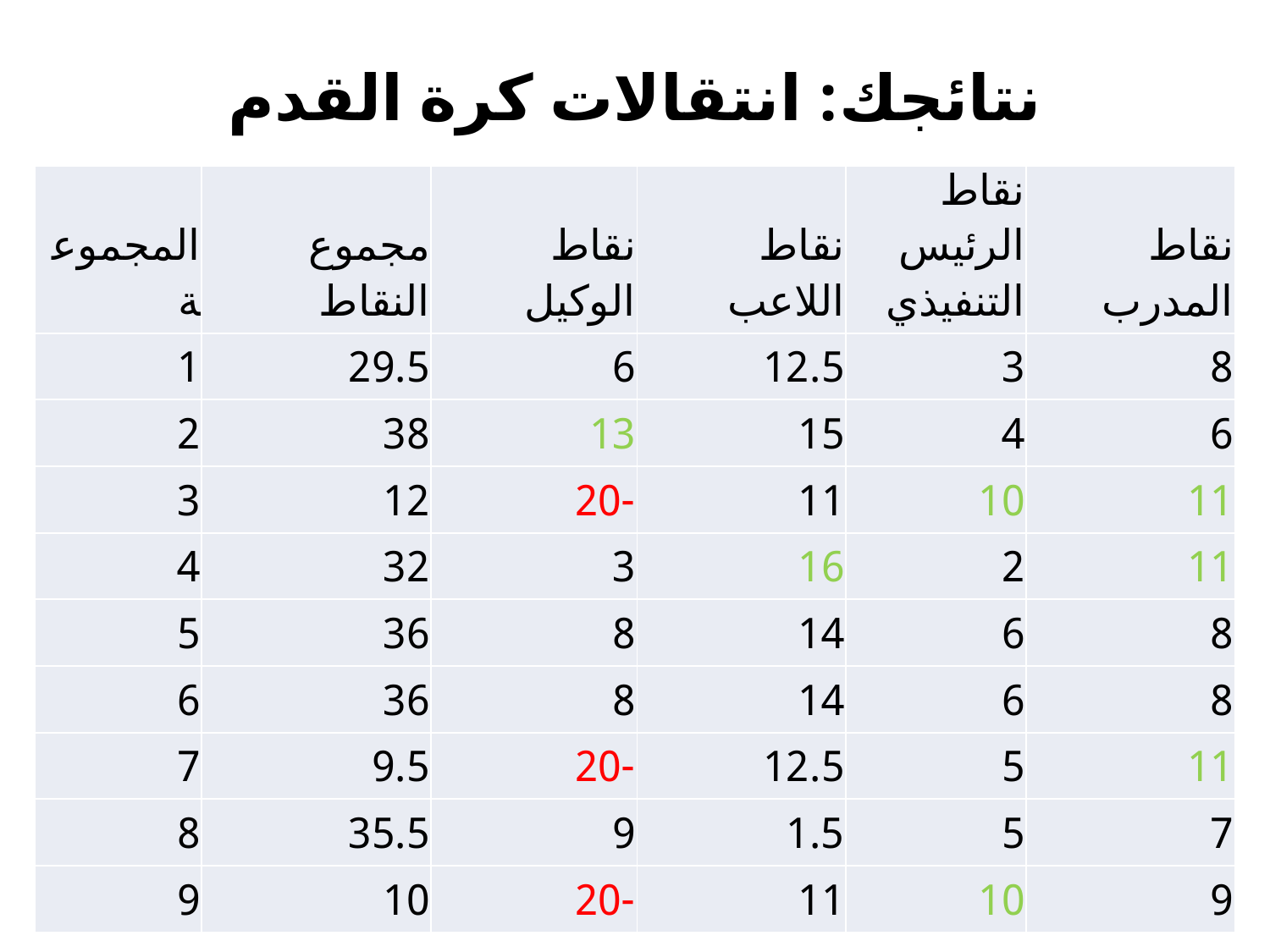

# نتائجك: انتقالات كرة القدم
| المجموعة | مجموع النقاط | نقاط الوكيل | نقاط اللاعب | نقاط الرئيس التنفيذي | نقاط المدرب |
| --- | --- | --- | --- | --- | --- |
| 1 | 29.5 | 6 | 12.5 | 3 | 8 |
| 2 | 38 | 13 | 15 | 4 | 6 |
| 3 | 12 | -20 | 11 | 10 | 11 |
| 4 | 32 | 3 | 16 | 2 | 11 |
| 5 | 36 | 8 | 14 | 6 | 8 |
| 6 | 36 | 8 | 14 | 6 | 8 |
| 7 | 9.5 | -20 | 12.5 | 5 | 11 |
| 8 | 35.5 | 9 | 1.5 | 5 | 7 |
| 9 | 10 | -20 | 11 | 10 | 9 |